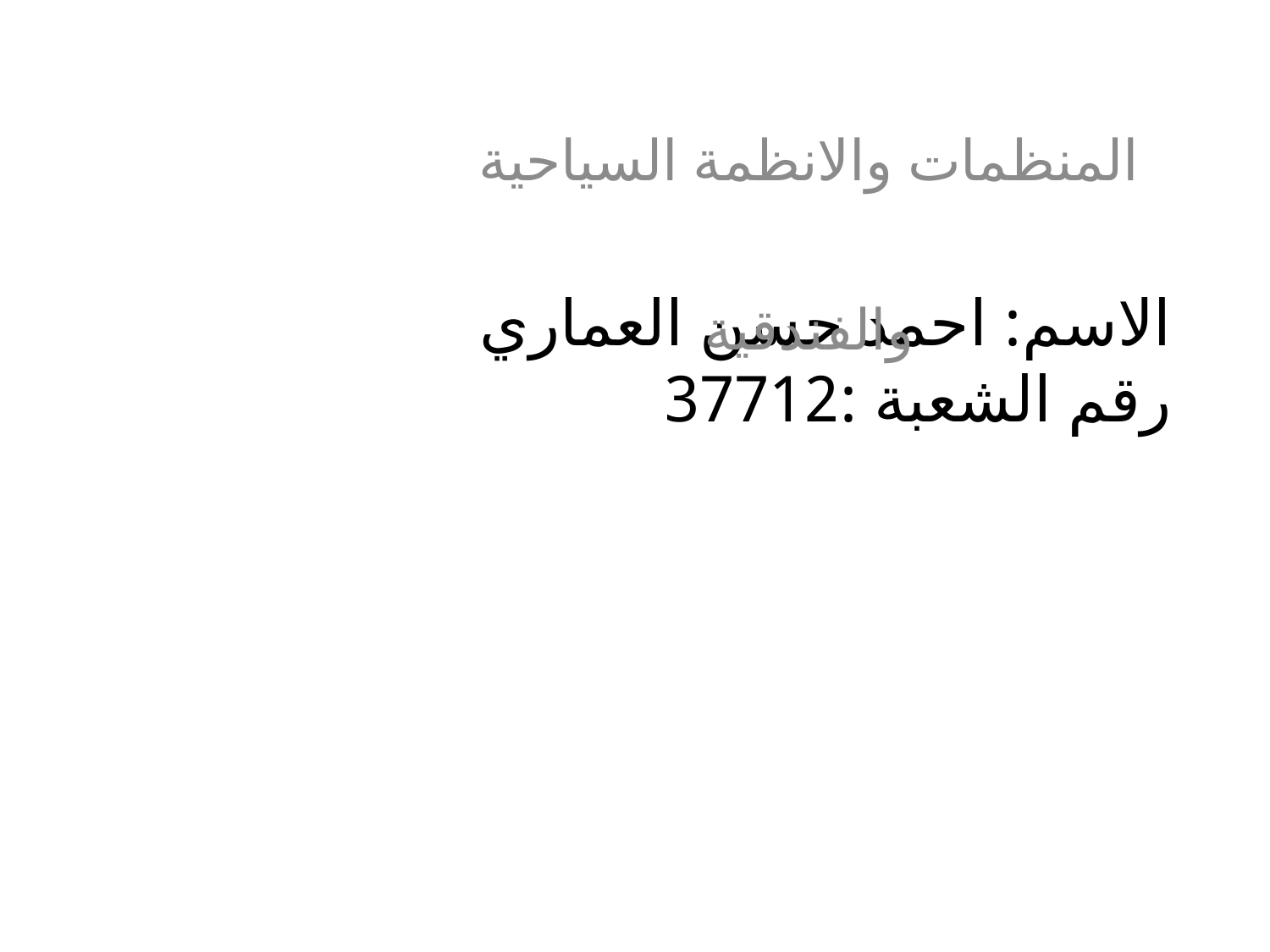

المنظمات والانظمة السياحية والفندقية
# الاسم: احمد حسن العماري رقم الشعبة :37712